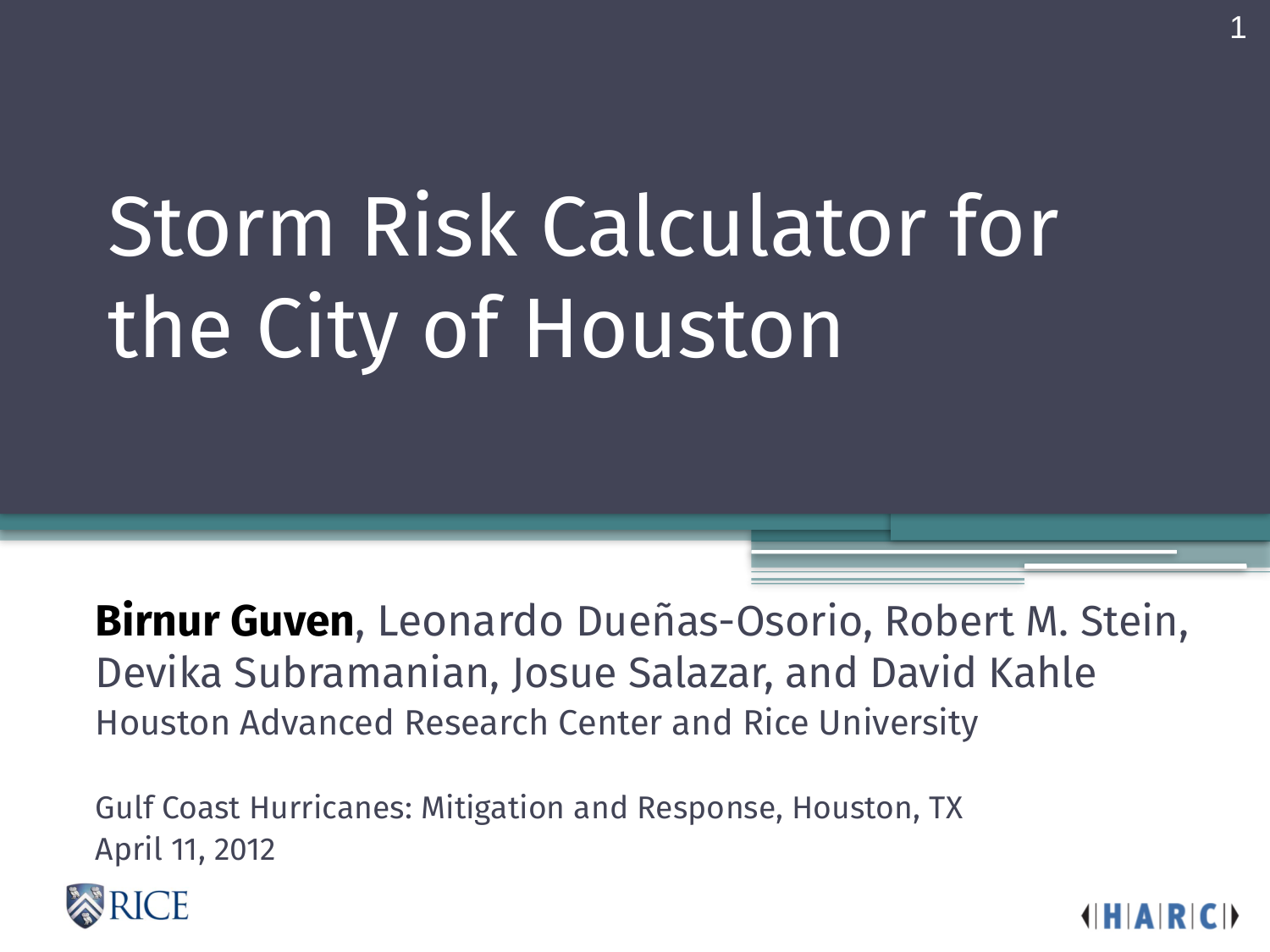

1
# Storm Risk Calculator for the City of Houston
Birnur Guven, Leonardo Dueñas-Osorio, Robert M. Stein, Devika Subramanian, Josue Salazar, and David Kahle
Houston Advanced Research Center and Rice University

Gulf Coast Hurricanes: Mitigation and Response, Houston, TX
April 11, 2012